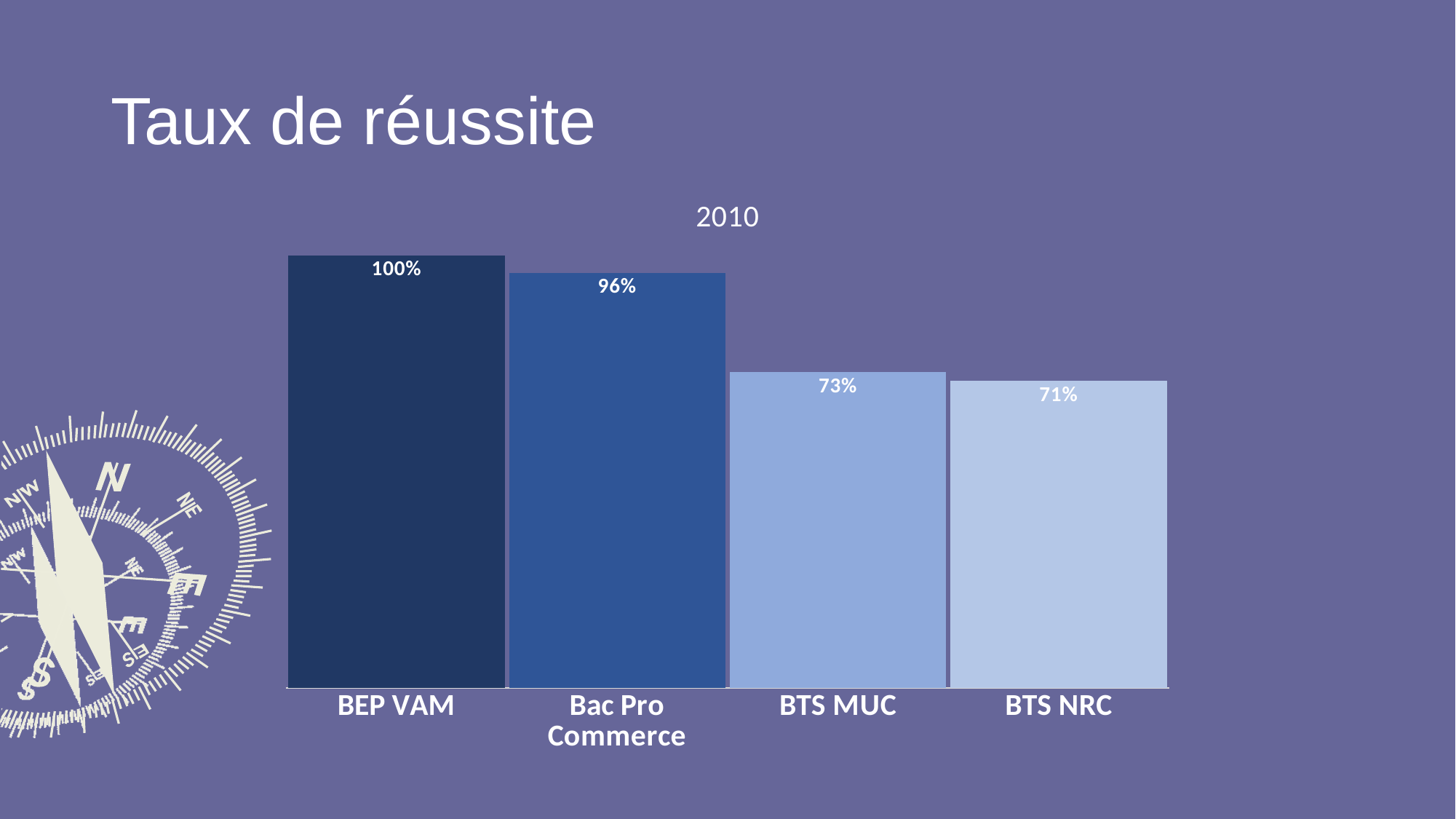

# Taux de réussite

### Chart: 2010

| Category |  |
|---|---|
| BEP VAM | 1.0 |
| Bac Pro Commerce | 0.96 |
| BTS MUC | 0.73 |
| BTS NRC | 0.71 |